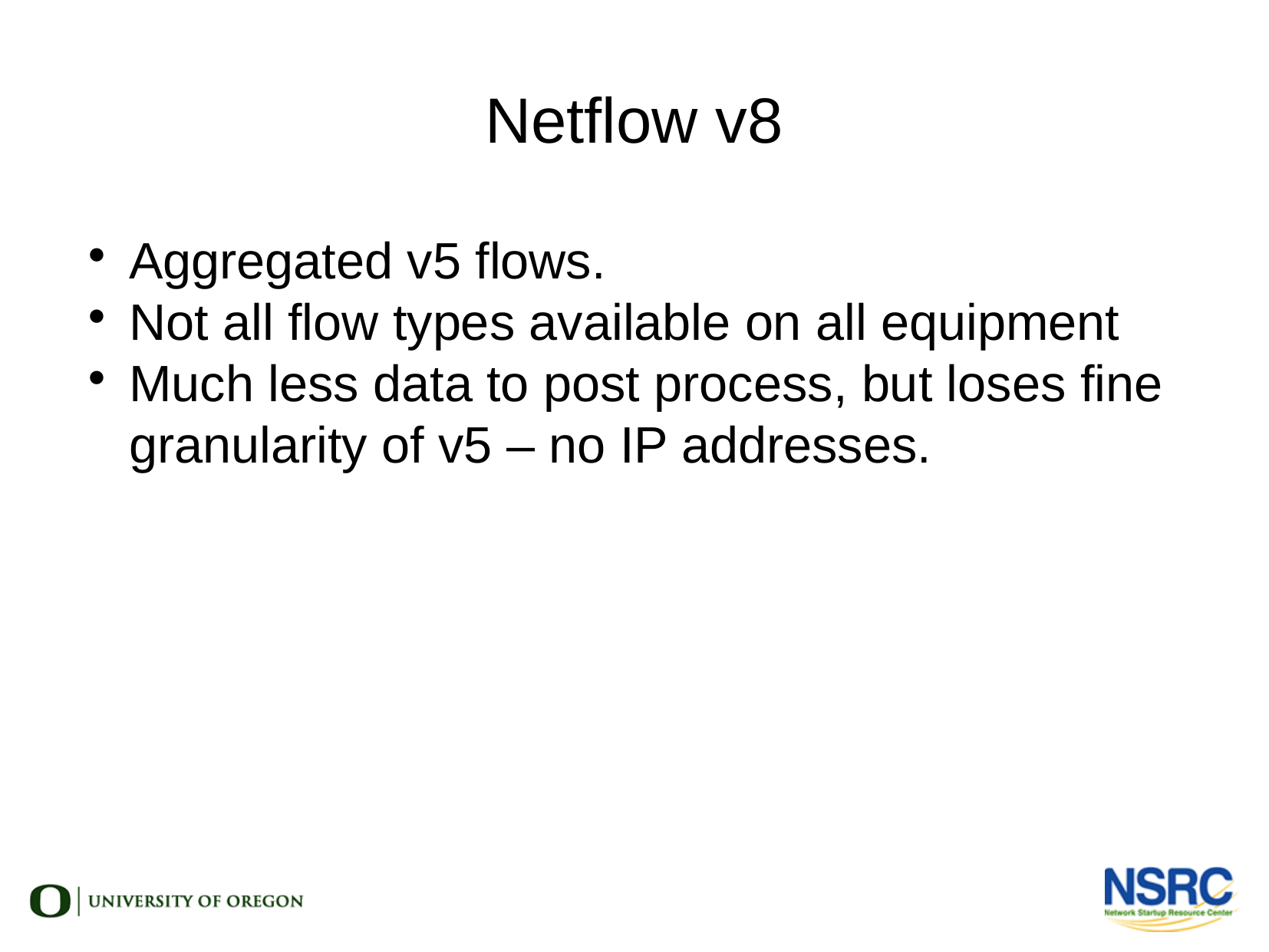

Netflow v8
Aggregated v5 flows.
Not all flow types available on all equipment
Much less data to post process, but loses fine granularity of v5 – no IP addresses.